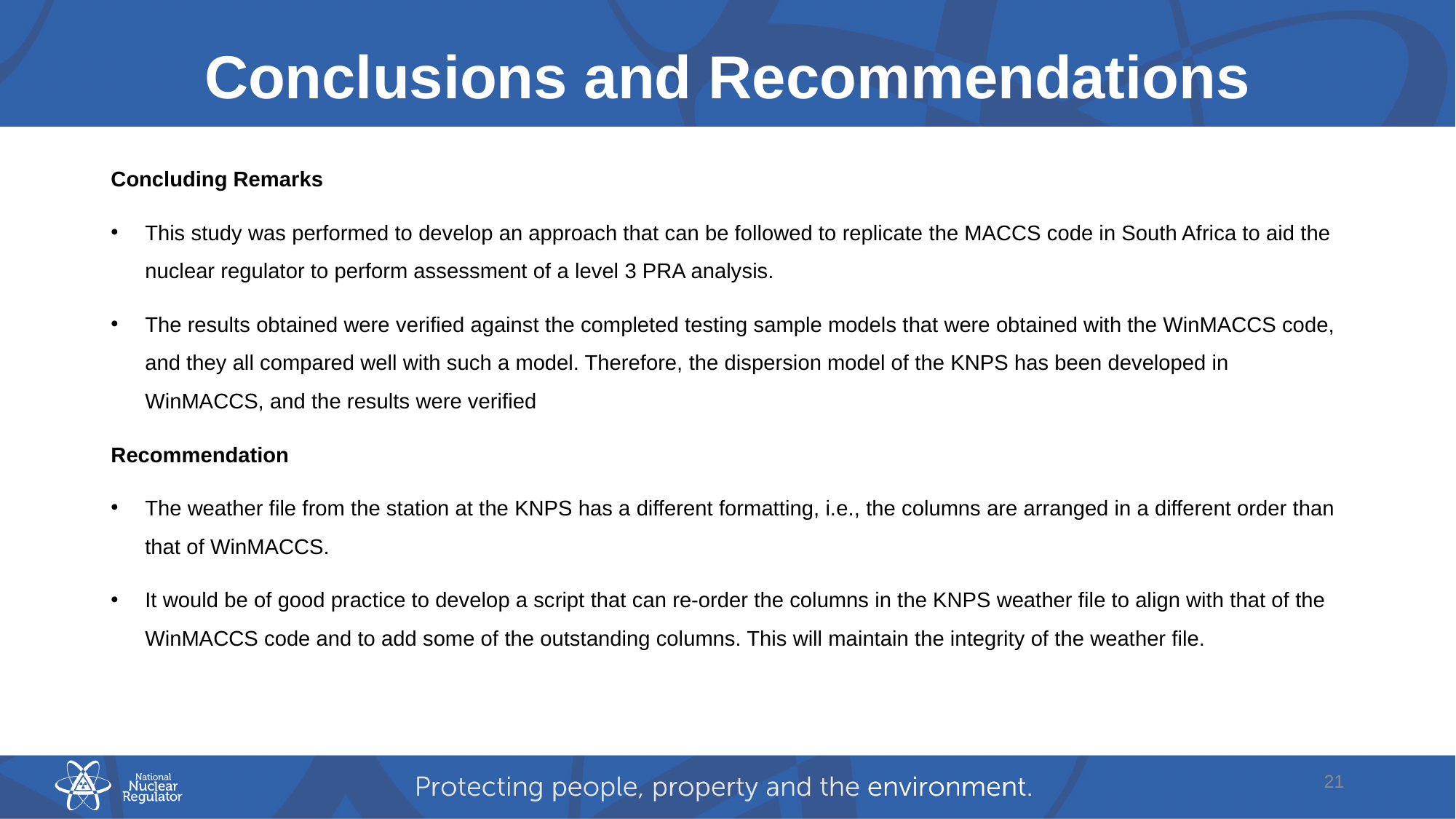

# Conclusions and Recommendations
Concluding Remarks
This study was performed to develop an approach that can be followed to replicate the MACCS code in South Africa to aid the nuclear regulator to perform assessment of a level 3 PRA analysis.
The results obtained were verified against the completed testing sample models that were obtained with the WinMACCS code, and they all compared well with such a model. Therefore, the dispersion model of the KNPS has been developed in WinMACCS, and the results were verified
Recommendation
The weather file from the station at the KNPS has a different formatting, i.e., the columns are arranged in a different order than that of WinMACCS.
It would be of good practice to develop a script that can re-order the columns in the KNPS weather file to align with that of the WinMACCS code and to add some of the outstanding columns. This will maintain the integrity of the weather file.
21